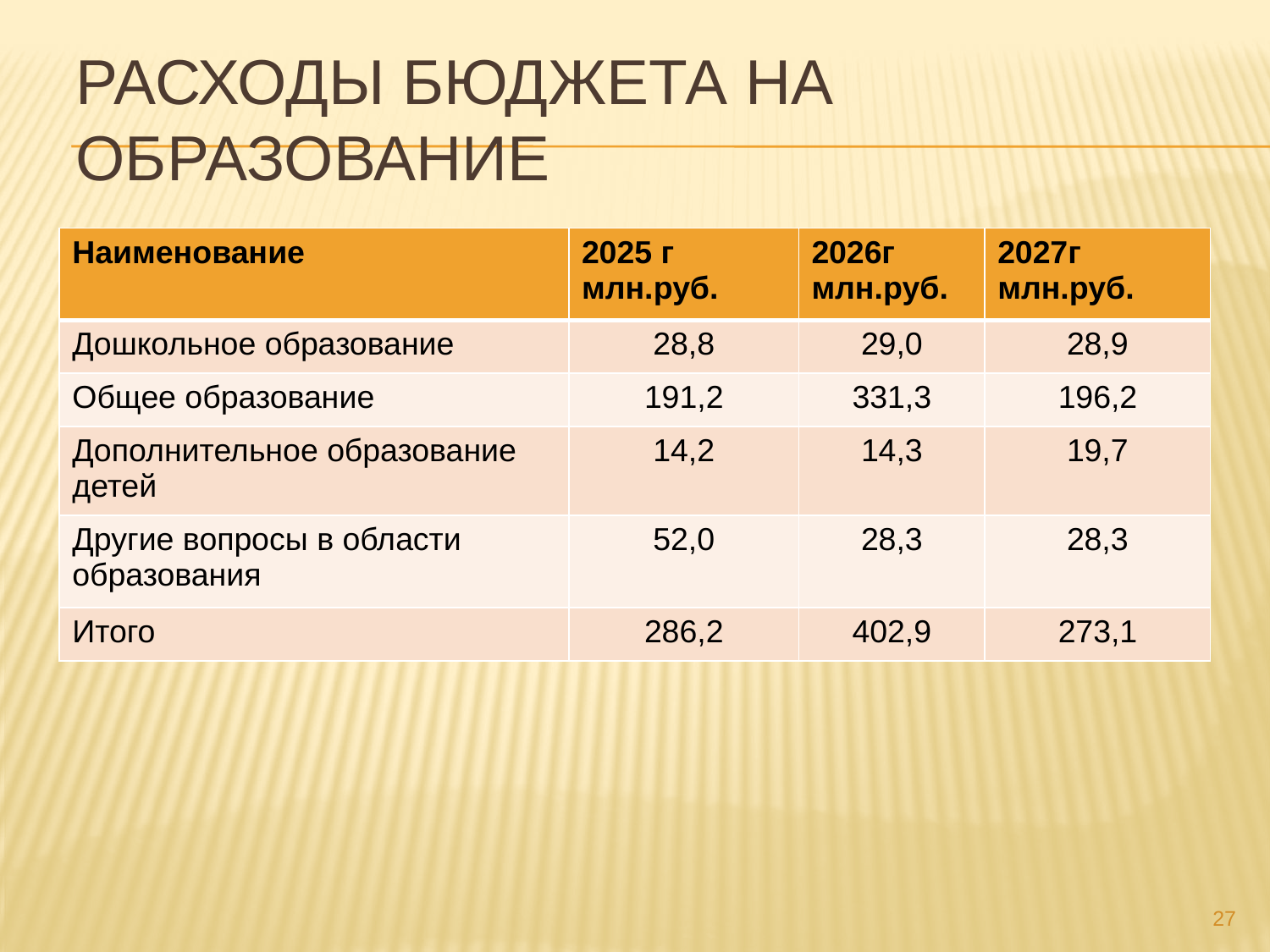

# Расходы бюджета на образование
| Наименование | 2025 г млн.руб. | 2026г млн.руб. | 2027г млн.руб. |
| --- | --- | --- | --- |
| Дошкольное образование | 28,8 | 29,0 | 28,9 |
| Общее образование | 191,2 | 331,3 | 196,2 |
| Дополнительное образование детей | 14,2 | 14,3 | 19,7 |
| Другие вопросы в области образования | 52,0 | 28,3 | 28,3 |
| Итого | 286,2 | 402,9 | 273,1 |

27